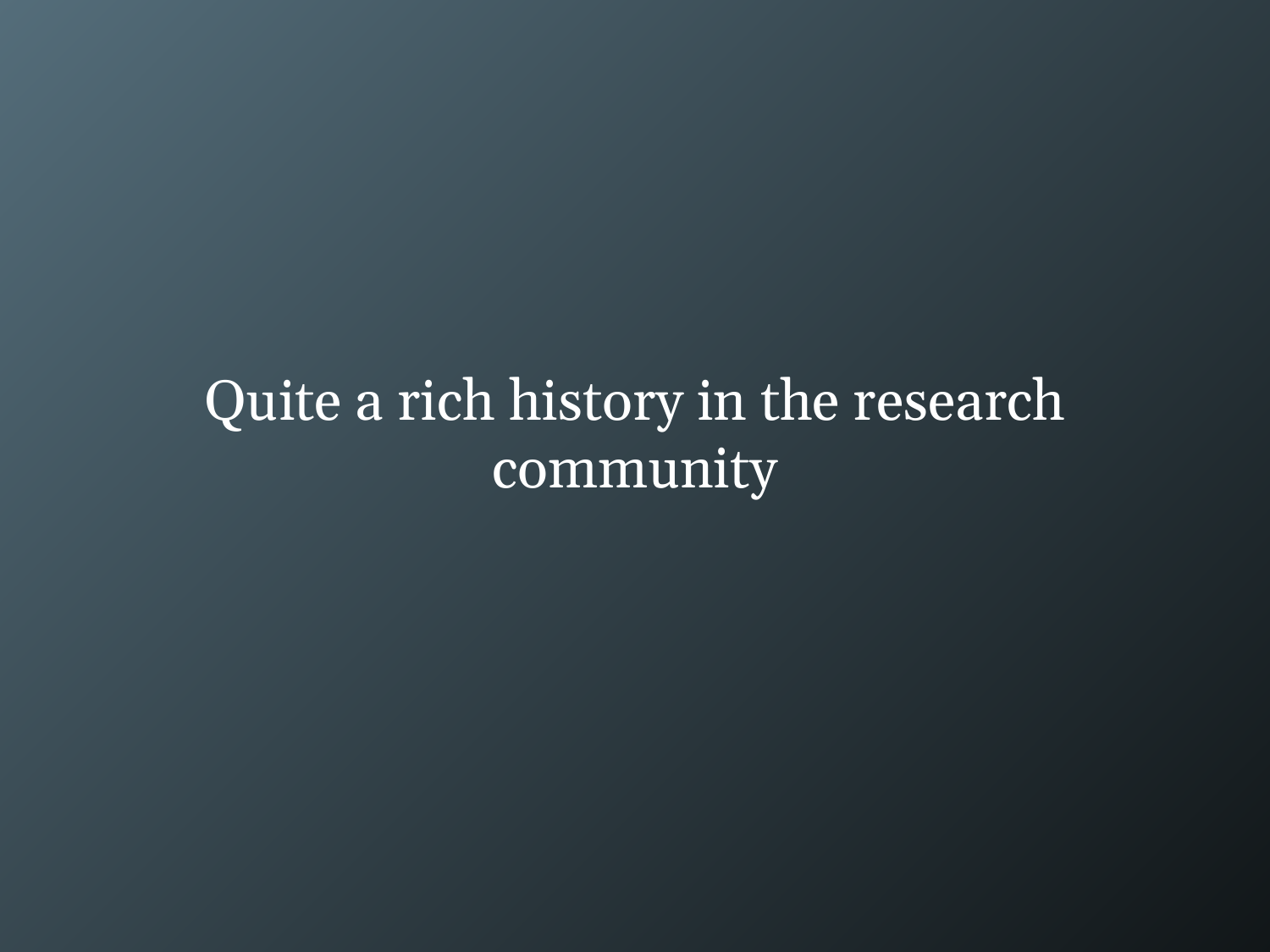

# Quite a rich history in the research community